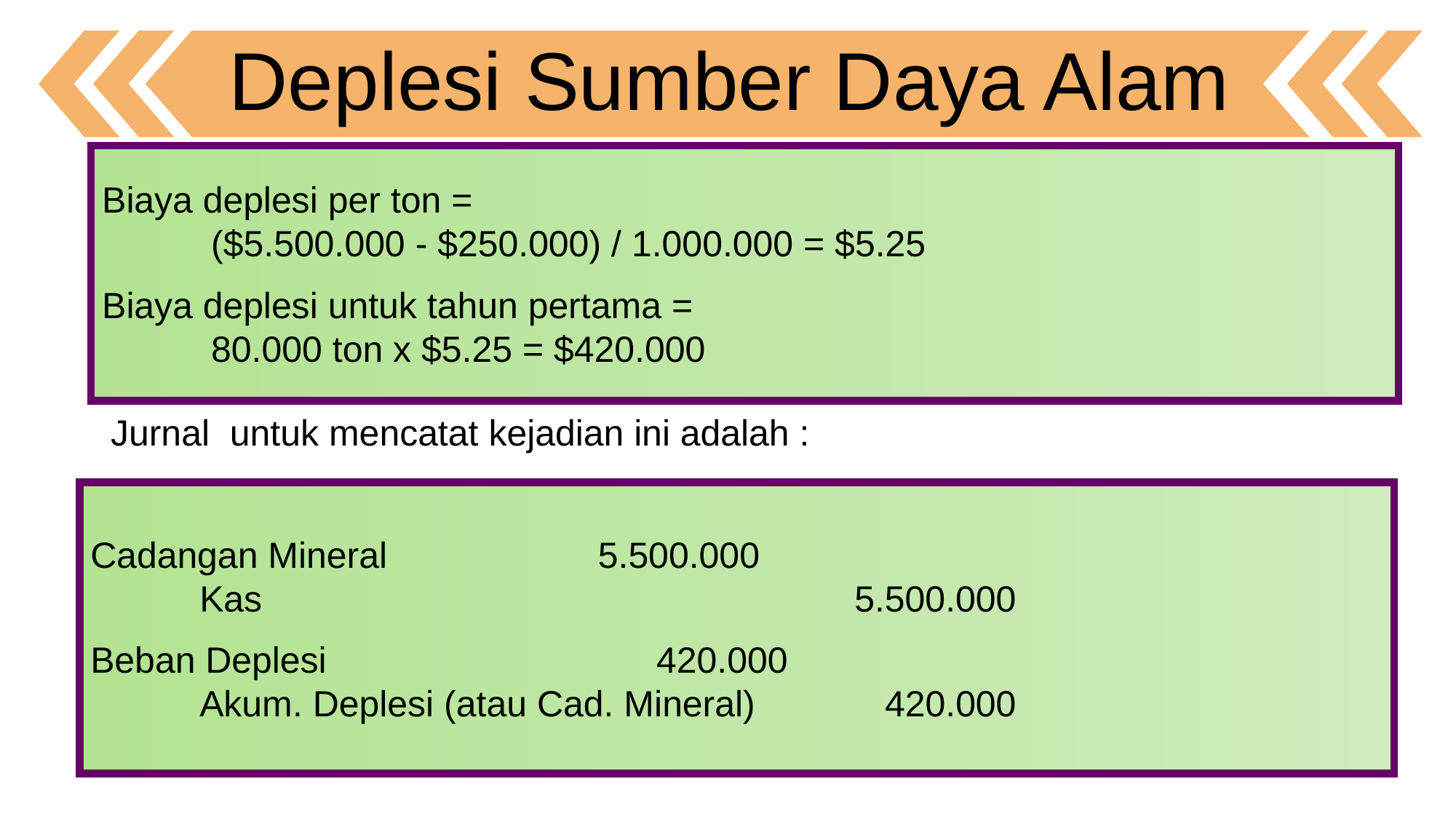

Deplesi Sumber Daya Alam
Biaya deplesi per ton =
	($5.500.000 - $250.000) / 1.000.000 = $5.25

Biaya deplesi untuk tahun pertama =
	80.000 ton x $5.25 = $420.000
	Jurnal  untuk mencatat kejadian ini adalah :

Cadangan Mineral		       5.500.000
	Kas					  	5.500.000

Beban Deplesi			  420.000
	Akum. Deplesi (atau Cad. Mineral)	   420.000